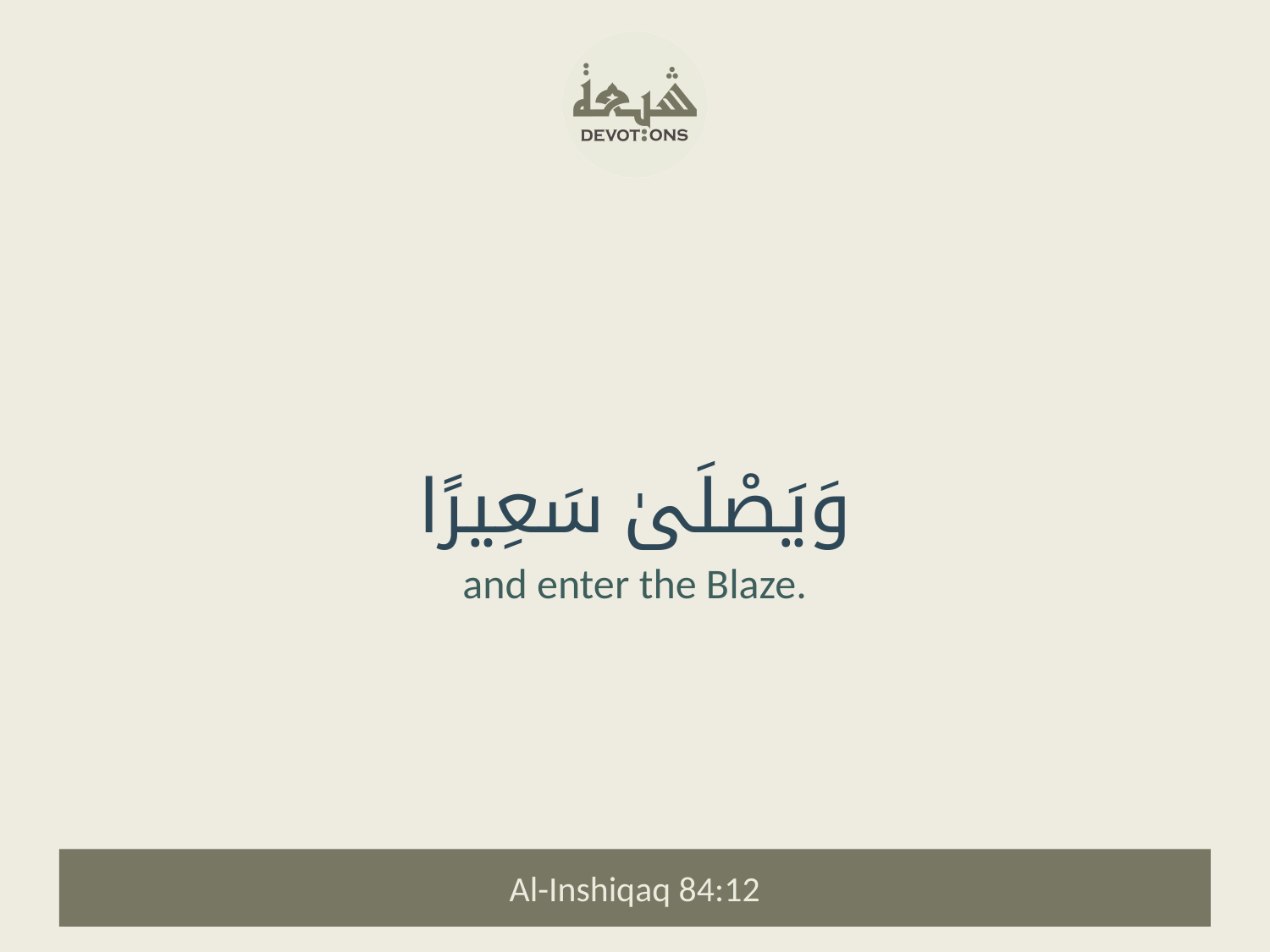

وَيَصْلَىٰ سَعِيرًا
and enter the Blaze.
Al-Inshiqaq 84:12